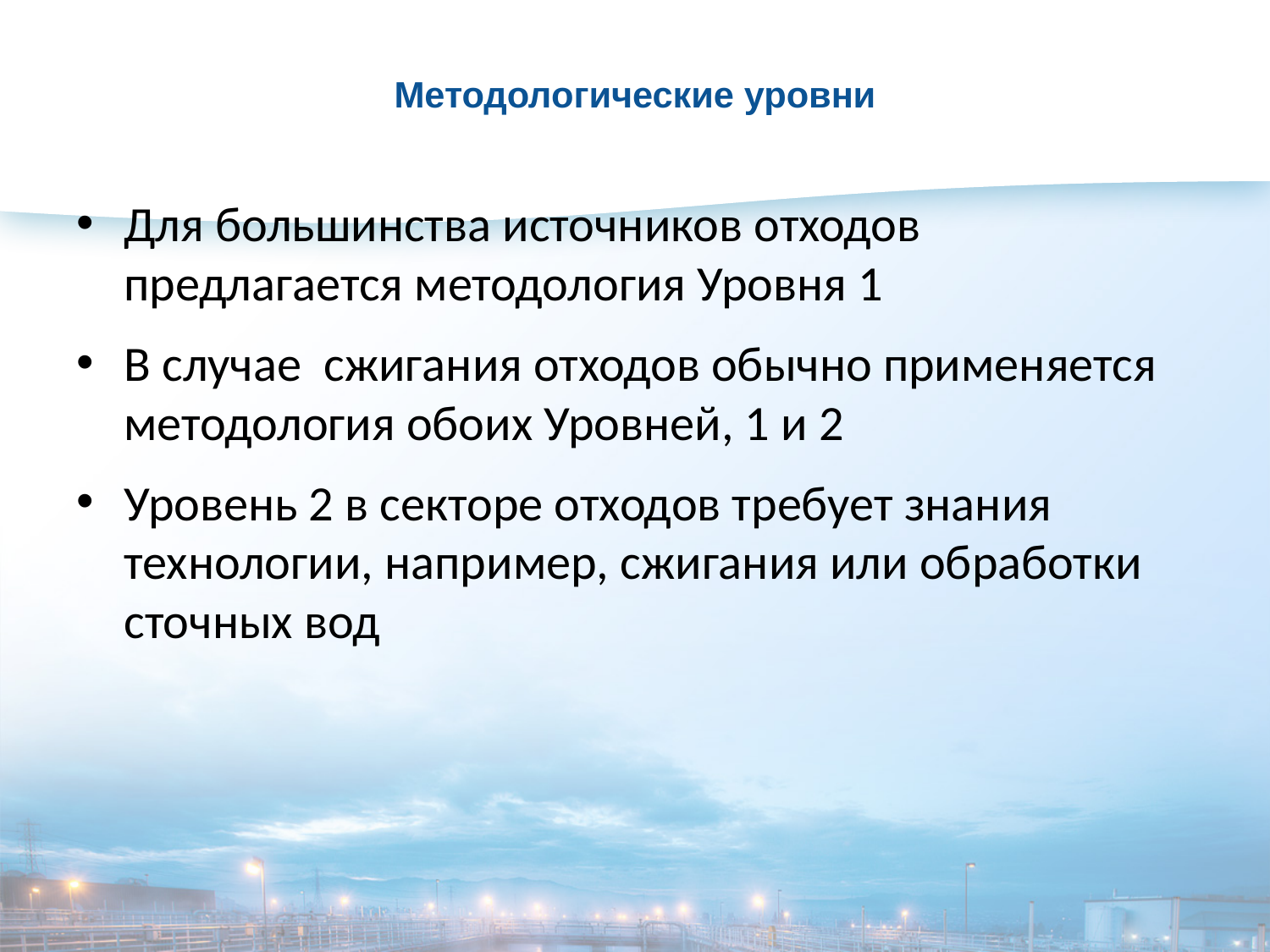

# Методологические уровни
Для большинства источников отходов предлагается методология Уровня 1
В случае  сжигания отходов обычно применяется методология обоих Уровней, 1 и 2
Уровень 2 в секторе отходов требует знания технологии, например, сжигания или обработки сточных вод